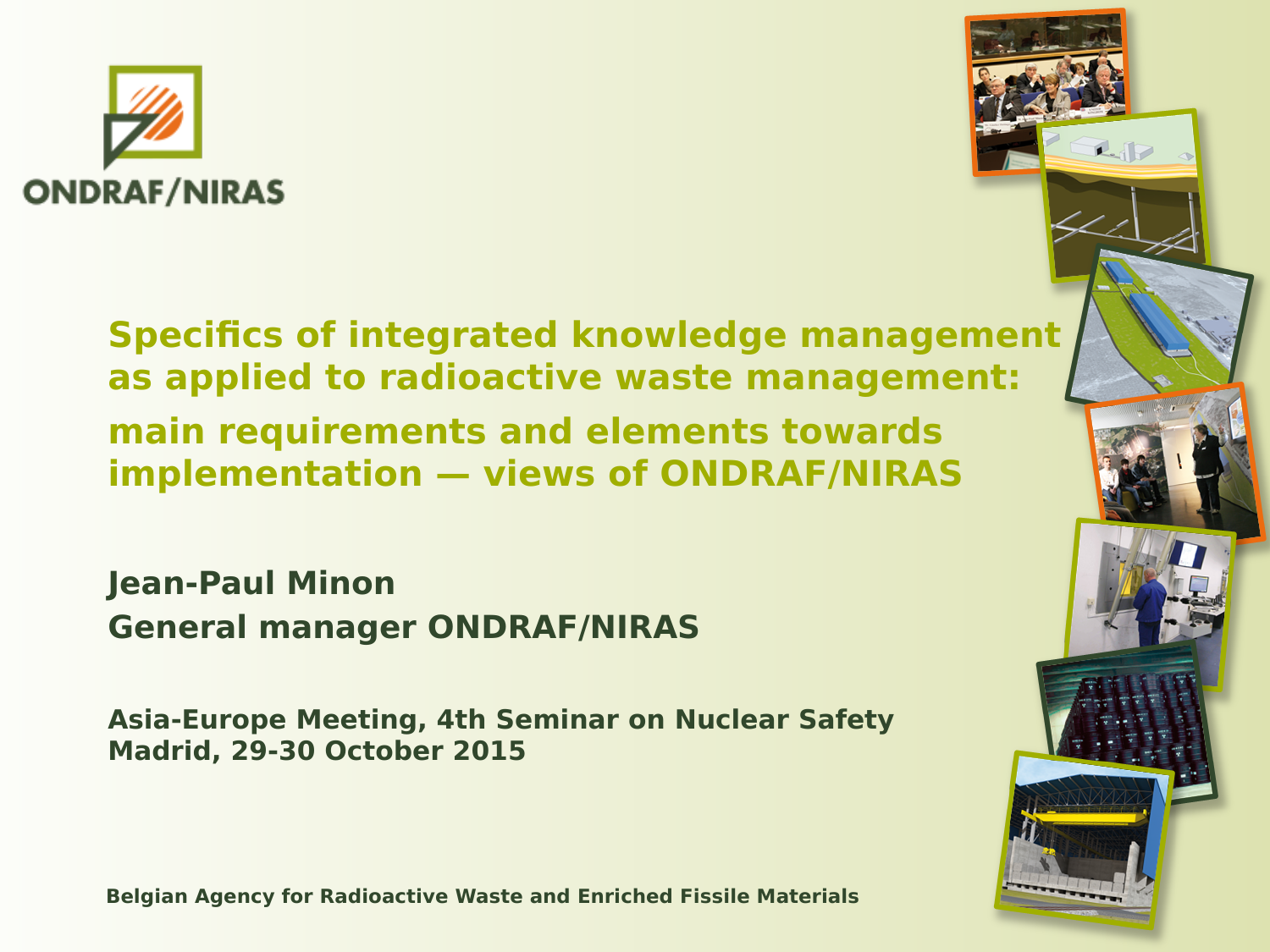

Specifics of integrated knowledge management as applied to radioactive waste management:
main requirements and elements towards implementation — views of ONDRAF/NIRAS
Jean-Paul Minon
General manager ONDRAF/NIRAS

Asia-Europe Meeting, 4th Seminar on Nuclear Safety
Madrid, 29-30 October 2015